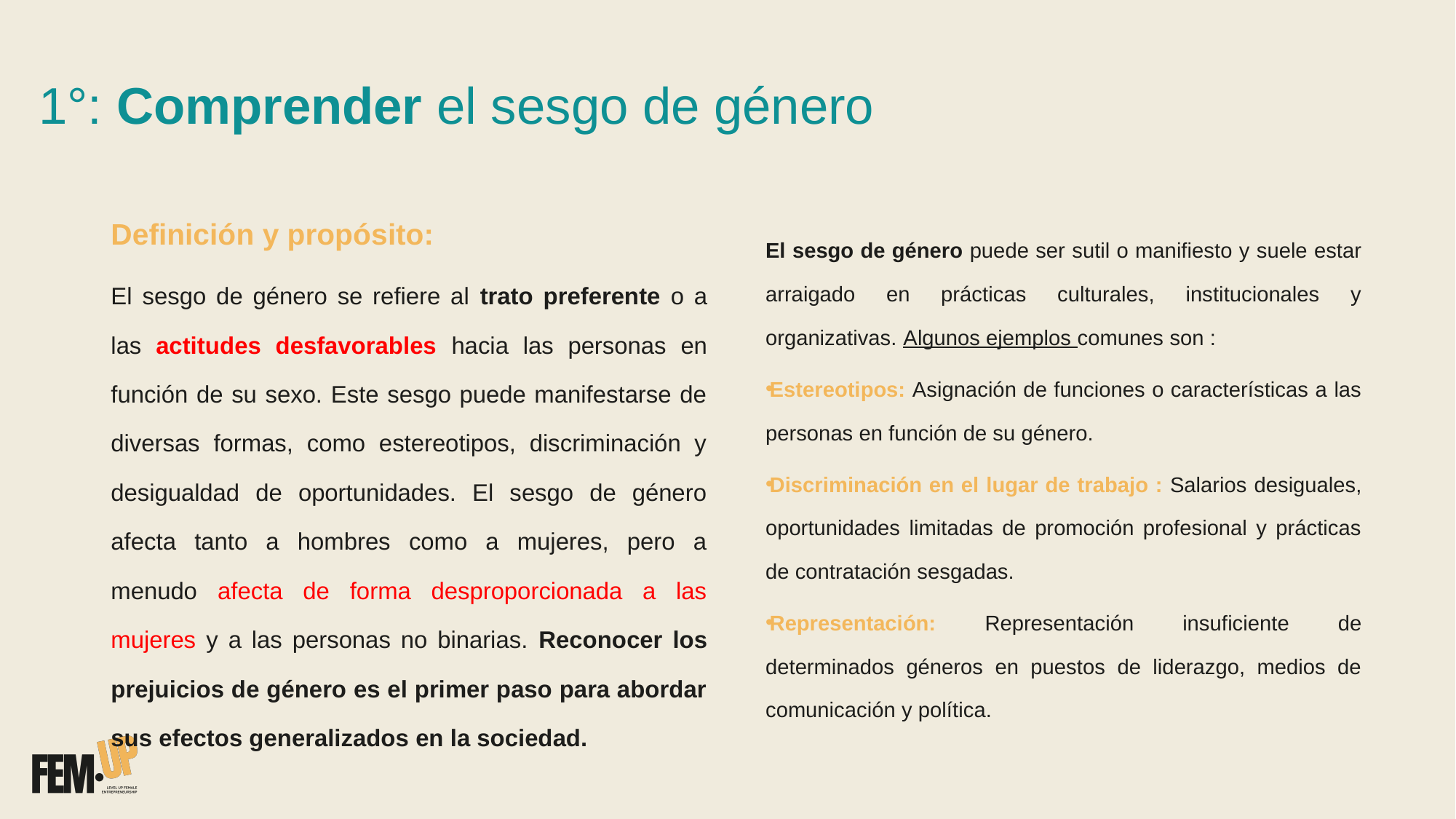

# 1°: Comprender el sesgo de género
Definición y propósito:
El sesgo de género se refiere al trato preferente o a las actitudes desfavorables hacia las personas en función de su sexo. Este sesgo puede manifestarse de diversas formas, como estereotipos, discriminación y desigualdad de oportunidades. El sesgo de género afecta tanto a hombres como a mujeres, pero a menudo afecta de forma desproporcionada a las mujeres y a las personas no binarias. Reconocer los prejuicios de género es el primer paso para abordar sus efectos generalizados en la sociedad.
El sesgo de género puede ser sutil o manifiesto y suele estar arraigado en prácticas culturales, institucionales y organizativas. Algunos ejemplos comunes son :
Estereotipos: Asignación de funciones o características a las personas en función de su género.
Discriminación en el lugar de trabajo : Salarios desiguales, oportunidades limitadas de promoción profesional y prácticas de contratación sesgadas.
Representación: Representación insuficiente de determinados géneros en puestos de liderazgo, medios de comunicación y política.